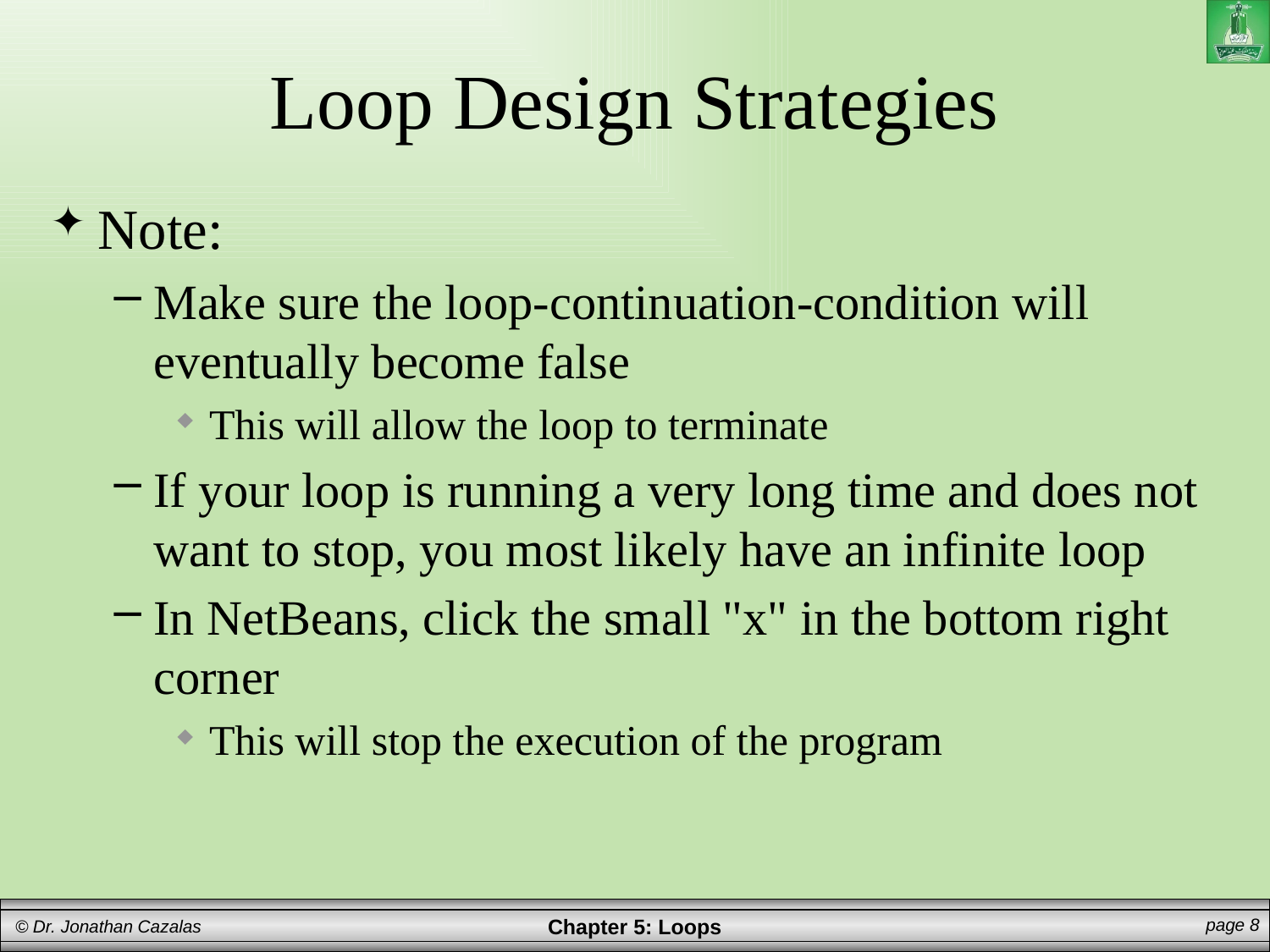

# Loop Design Strategies
Note:
Make sure the loop-continuation-condition will eventually become false
This will allow the loop to terminate
If your loop is running a very long time and does not want to stop, you most likely have an infinite loop
In NetBeans, click the small "x" in the bottom right corner
This will stop the execution of the program